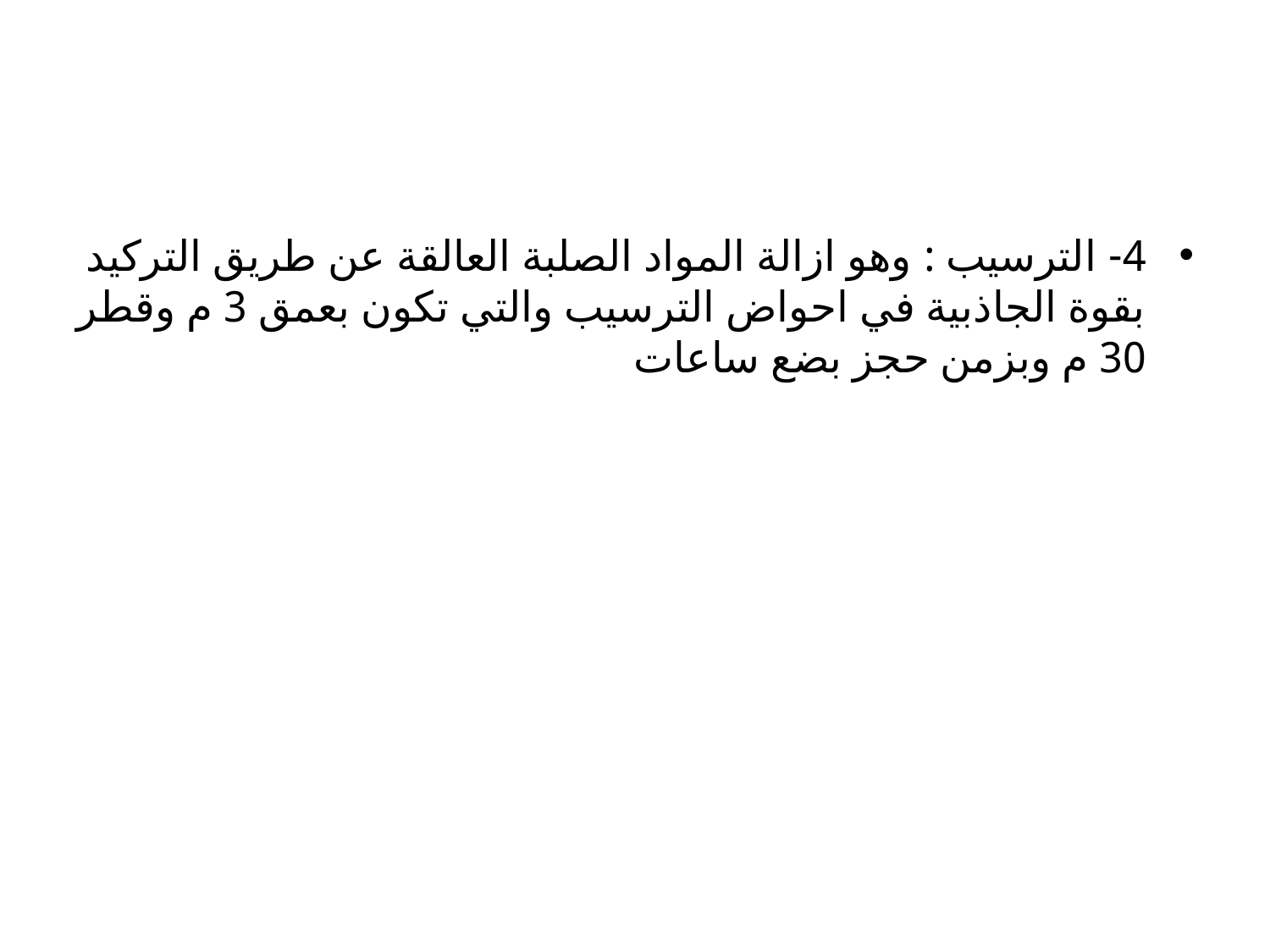

#
4- الترسيب : وهو ازالة المواد الصلبة العالقة عن طريق التركيد بقوة الجاذبية في احواض الترسيب والتي تكون بعمق 3 م وقطر 30 م وبزمن حجز بضع ساعات